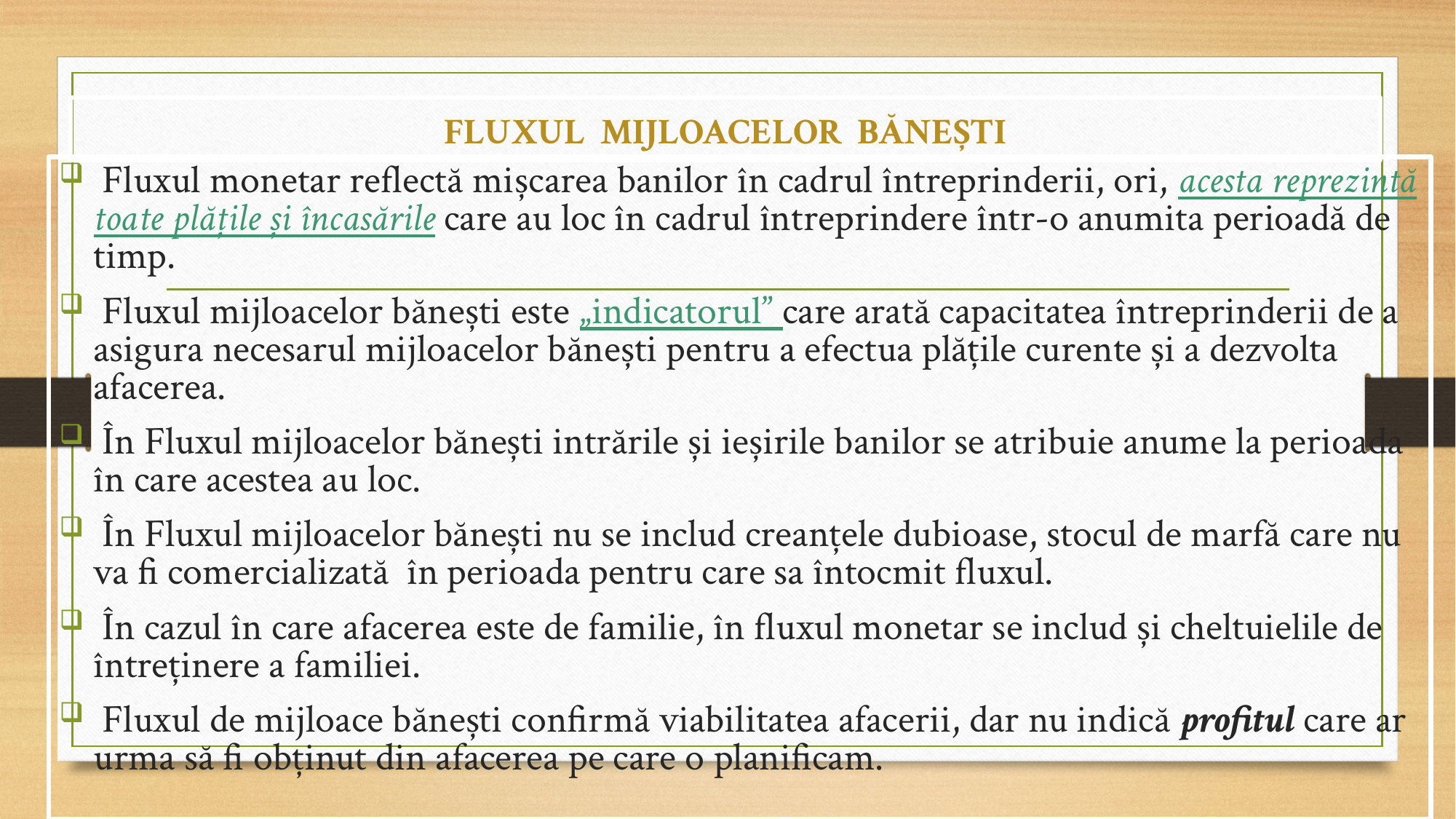

# FLUXUL  MIJLOACELOR  BĂNEŞTI
 Fluxul monetar reflectă mișcarea banilor în cadrul întreprinderii, ori, acesta reprezintă toate plăţile şi încasările care au loc în cadrul întreprindere într-o anumita perioadă de timp.
 Fluxul mijloacelor băneşti este „indicatorul” care arată capacitatea întreprinderii de a asigura necesarul mijloacelor băneşti pentru a efectua plăţile curente şi a dezvolta afacerea.
 În Fluxul mijloacelor băneşti intrările şi ieşirile banilor se atribuie anume la perioada în care acestea au loc.
 În Fluxul mijloacelor băneşti nu se includ creanţele dubioase, stocul de marfă care nu va fi comercializată  în perioada pentru care sa întocmit fluxul.
 În cazul în care afacerea este de familie, în fluxul monetar se includ şi cheltuielile de întreţinere a familiei.
 Fluxul de mijloace băneşti confirmă viabilitatea afacerii, dar nu indică profitul care ar urma să fi obţinut din afacerea pe care o planificam.